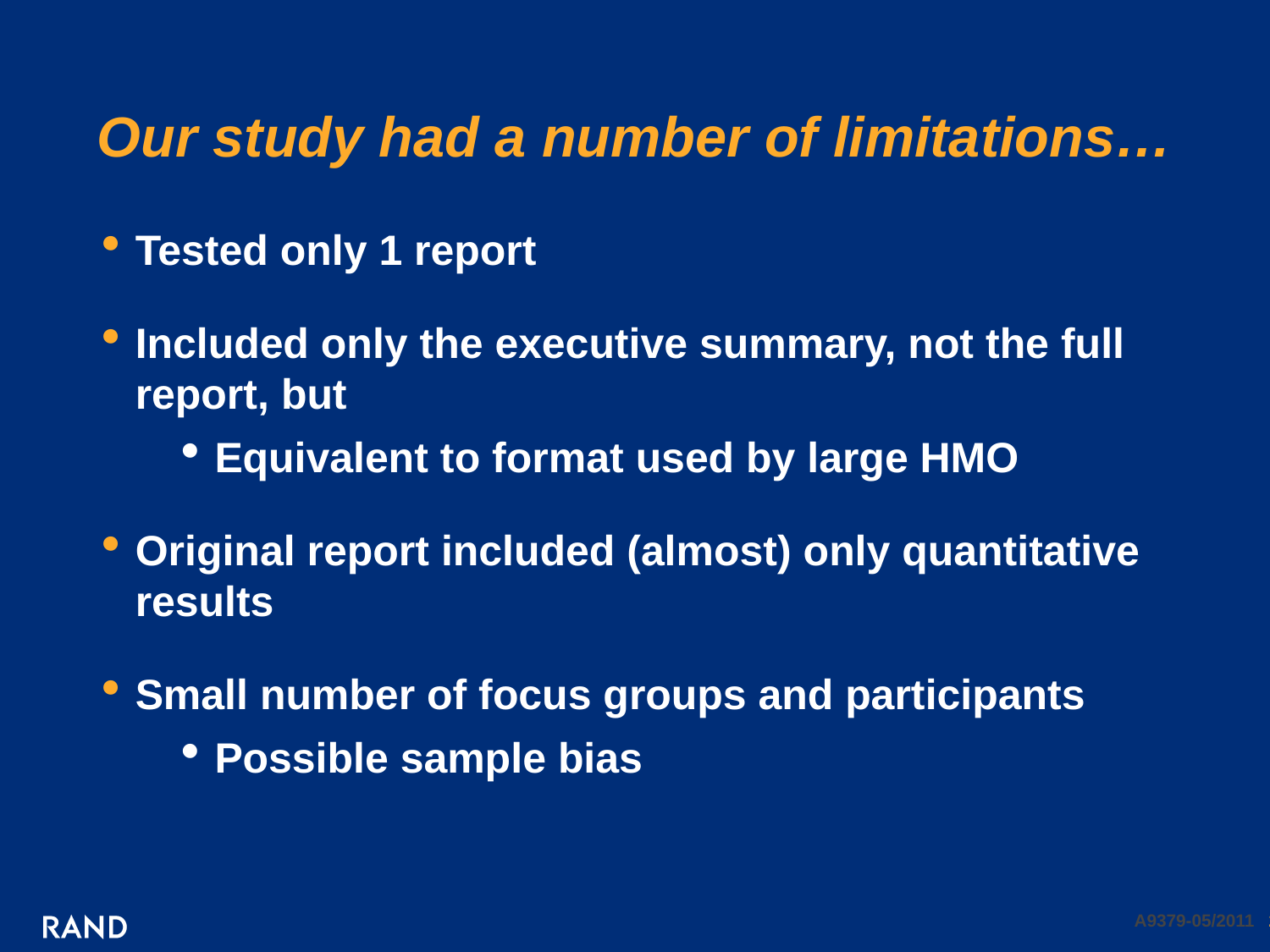

Tested only 1 report
Included only the executive summary, not the full report, but
Equivalent to format used by large HMO
Original report included (almost) only quantitative results
Small number of focus groups and participants
Possible sample bias
Our study had a number of limitations…